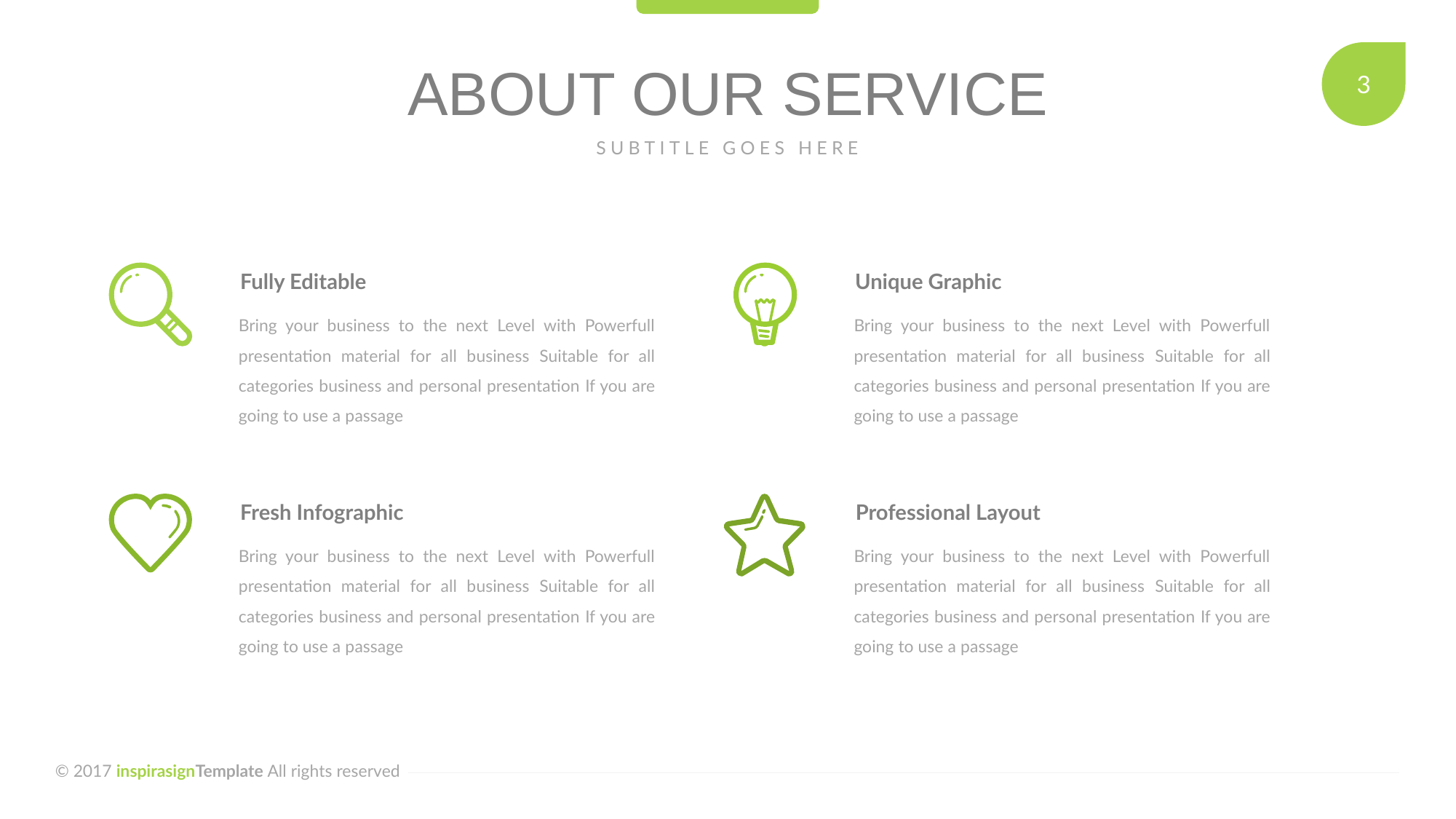

ABOUT OUR SERVICE
SUBTITLE GOES HERE

Fully Editable
Unique Graphic
Bring your business to the next Level with Powerfull presentation material for all business Suitable for all categories business and personal presentation If you are going to use a passage
Bring your business to the next Level with Powerfull presentation material for all business Suitable for all categories business and personal presentation If you are going to use a passage

Fresh Infographic
Professional Layout
Bring your business to the next Level with Powerfull presentation material for all business Suitable for all categories business and personal presentation If you are going to use a passage
Bring your business to the next Level with Powerfull presentation material for all business Suitable for all categories business and personal presentation If you are going to use a passage